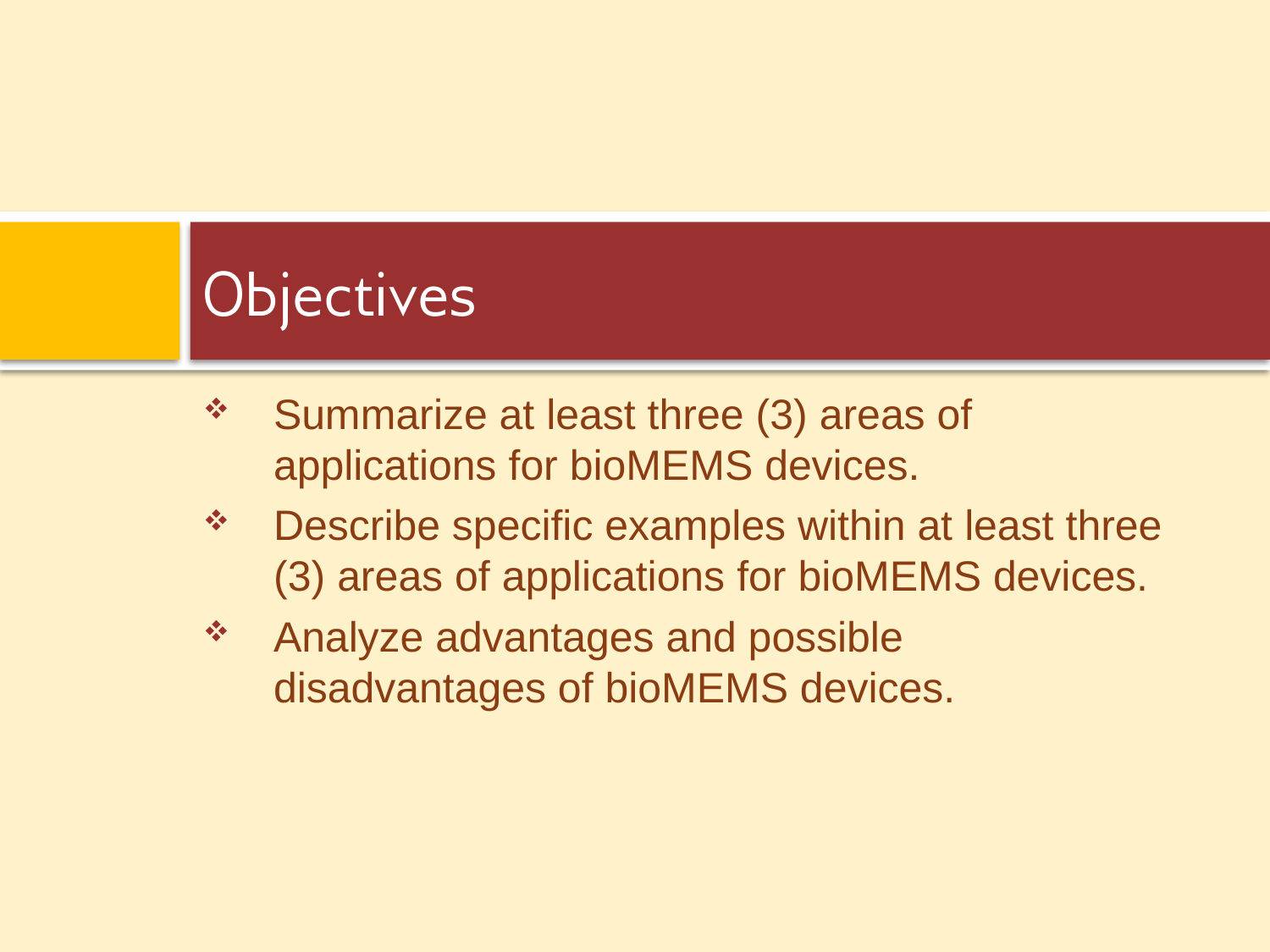

# Objectives
Summarize at least three (3) areas of applications for bioMEMS devices.
Describe specific examples within at least three (3) areas of applications for bioMEMS devices.
Analyze advantages and possible disadvantages of bioMEMS devices.